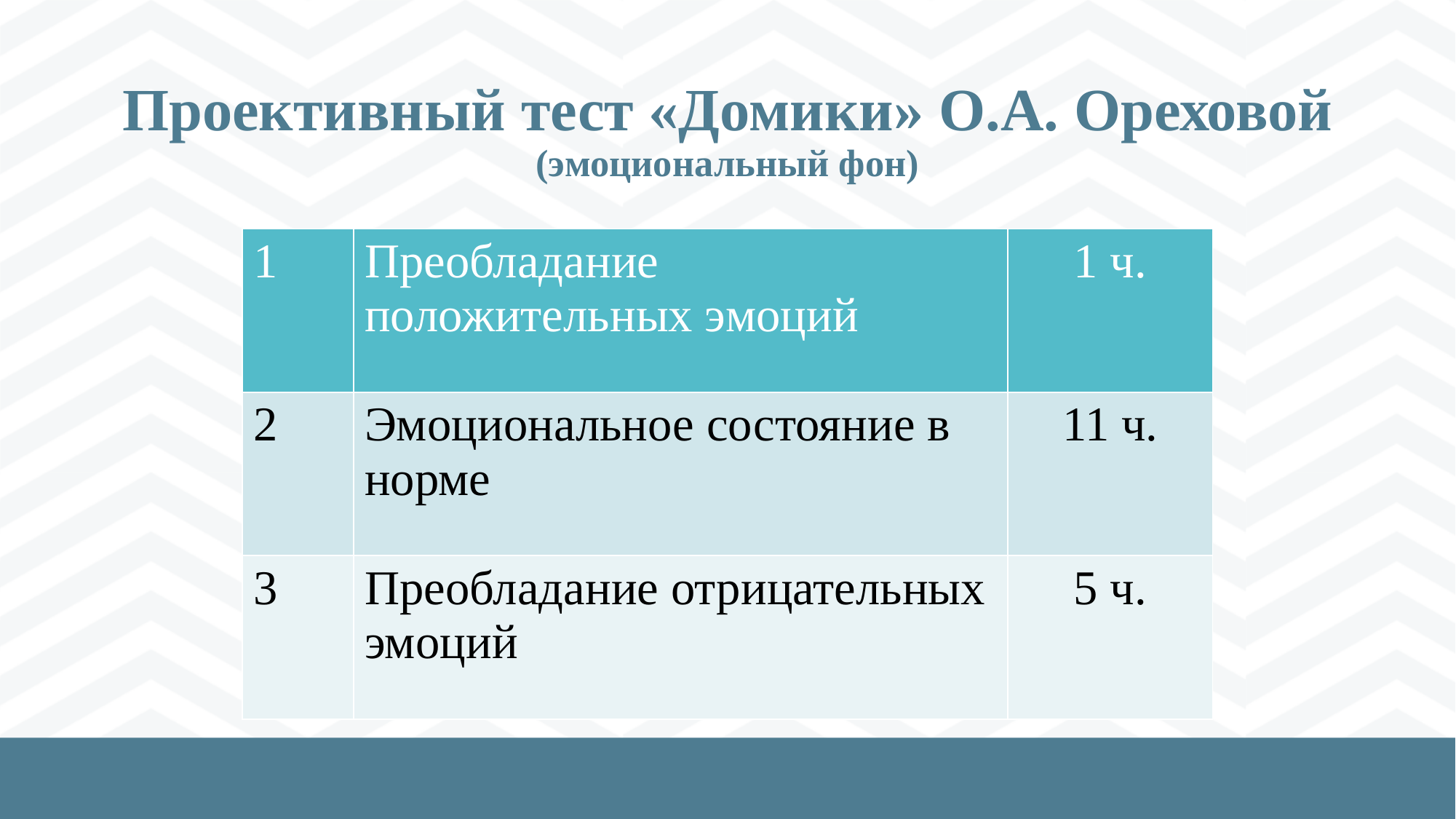

# Проективный тест «Домики» О.А. Ореховой
(эмоциональный фон)
| 1 | Преобладание положительных эмоций | 1 ч. |
| --- | --- | --- |
| 2 | Эмоциональное состояние в норме | 11 ч. |
| 3 | Преобладание отрицательных эмоций | 5 ч. |